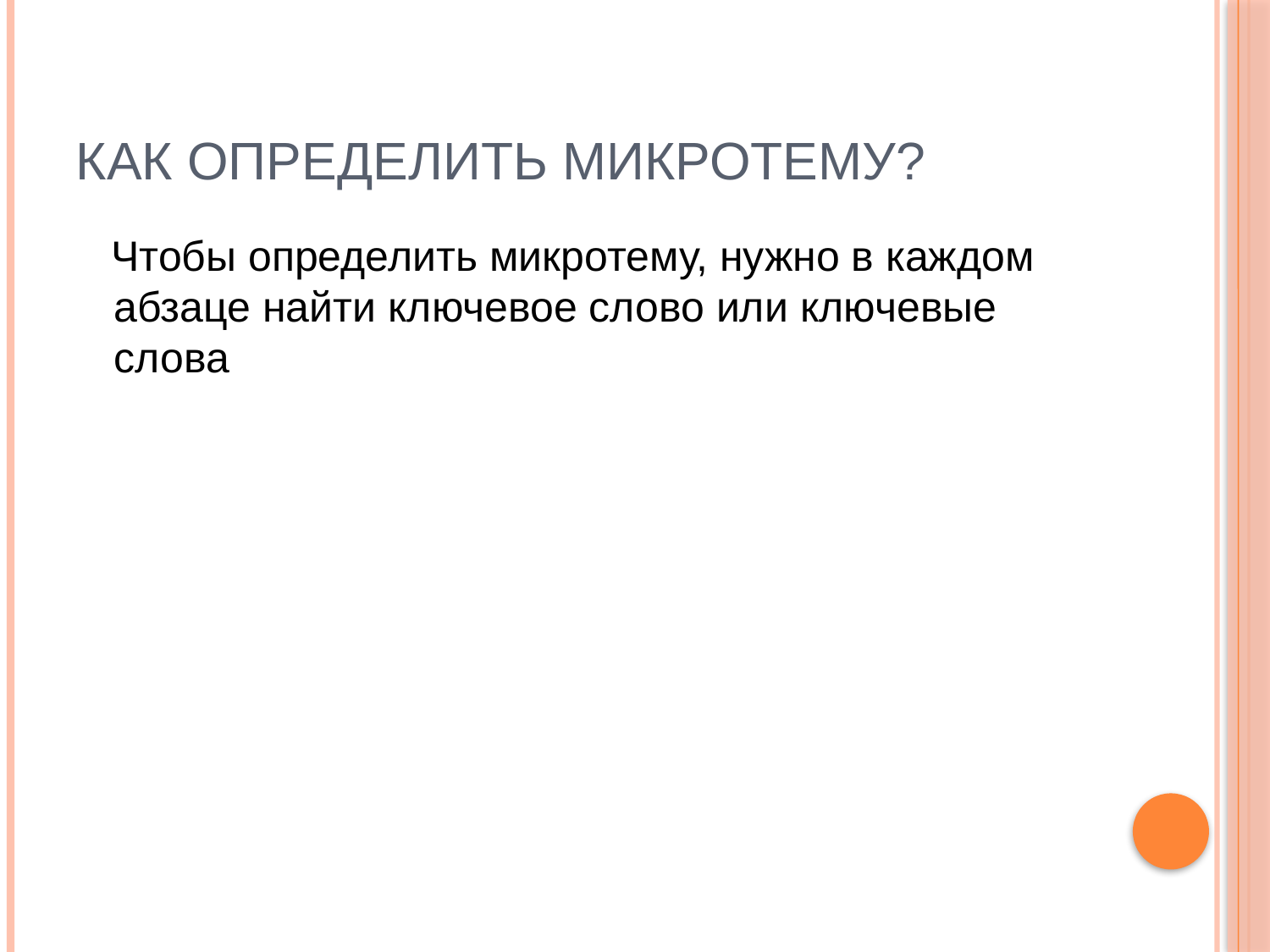

# Как определить микротему?
   Чтобы определить микротему, нужно в каждом абзаце найти ключевое слово или ключевые слова